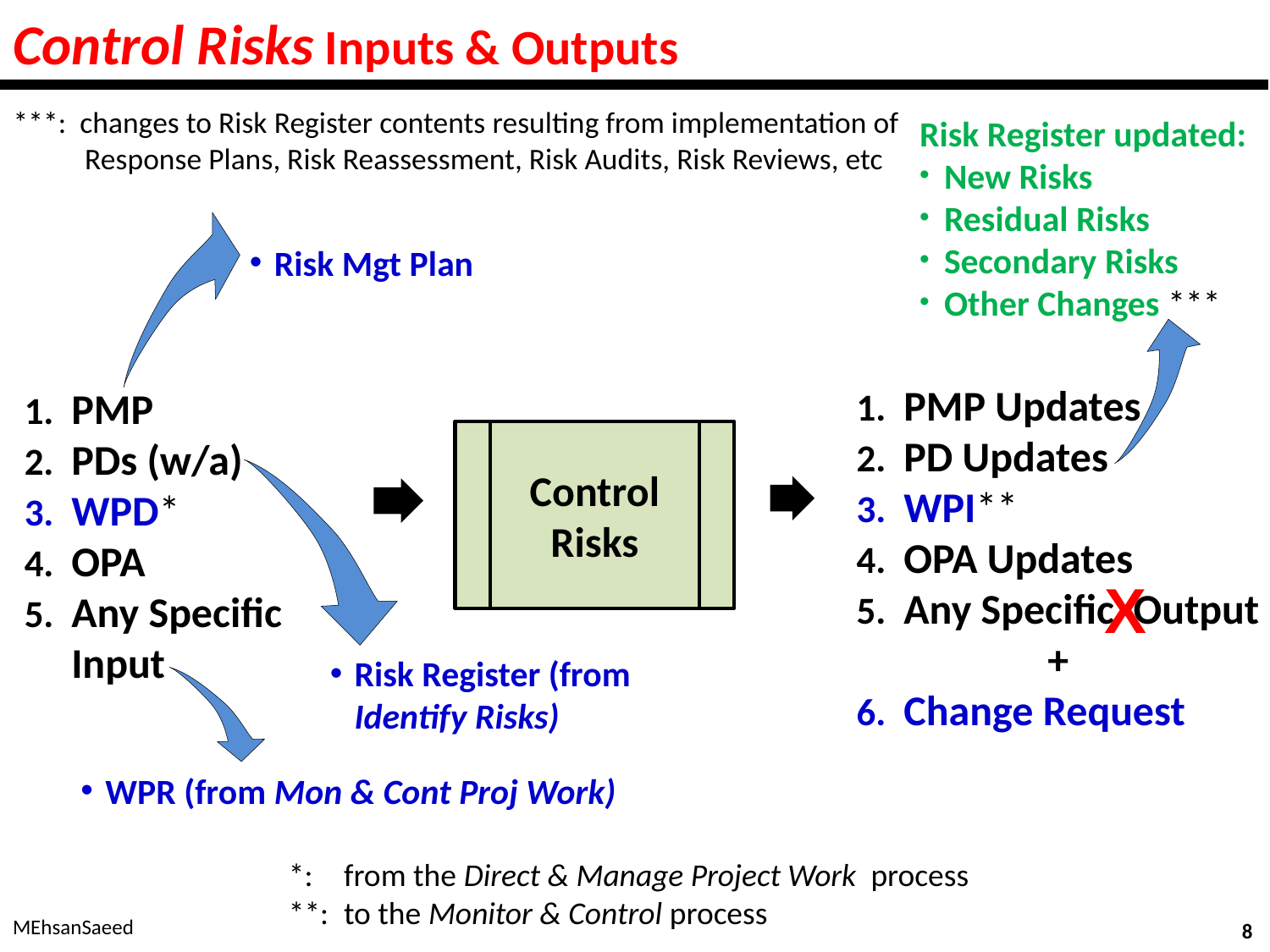

# Control Risks Inputs & Outputs
***:  changes to Risk Register contents resulting from implementation of Response Plans, Risk Reassessment, Risk Audits, Risk Reviews, etc
Risk Register updated:
New Risks
Residual Risks
Secondary Risks
Other Changes ***

Risk Mgt Plan

PMP Updates
PD Updates
WPI**
OPA Updates
Any Specific  Output
+
Change Request
PMP
PDs (w/a)
WPD*
OPA
Any Specific Input
Control Risks

X
Risk Register (from Identify Risks)

WPR (from Mon & Cont Proj Work)
*:	from the Direct & Manage Project Work  process
**:	to the Monitor & Control process
MEhsanSaeed
8